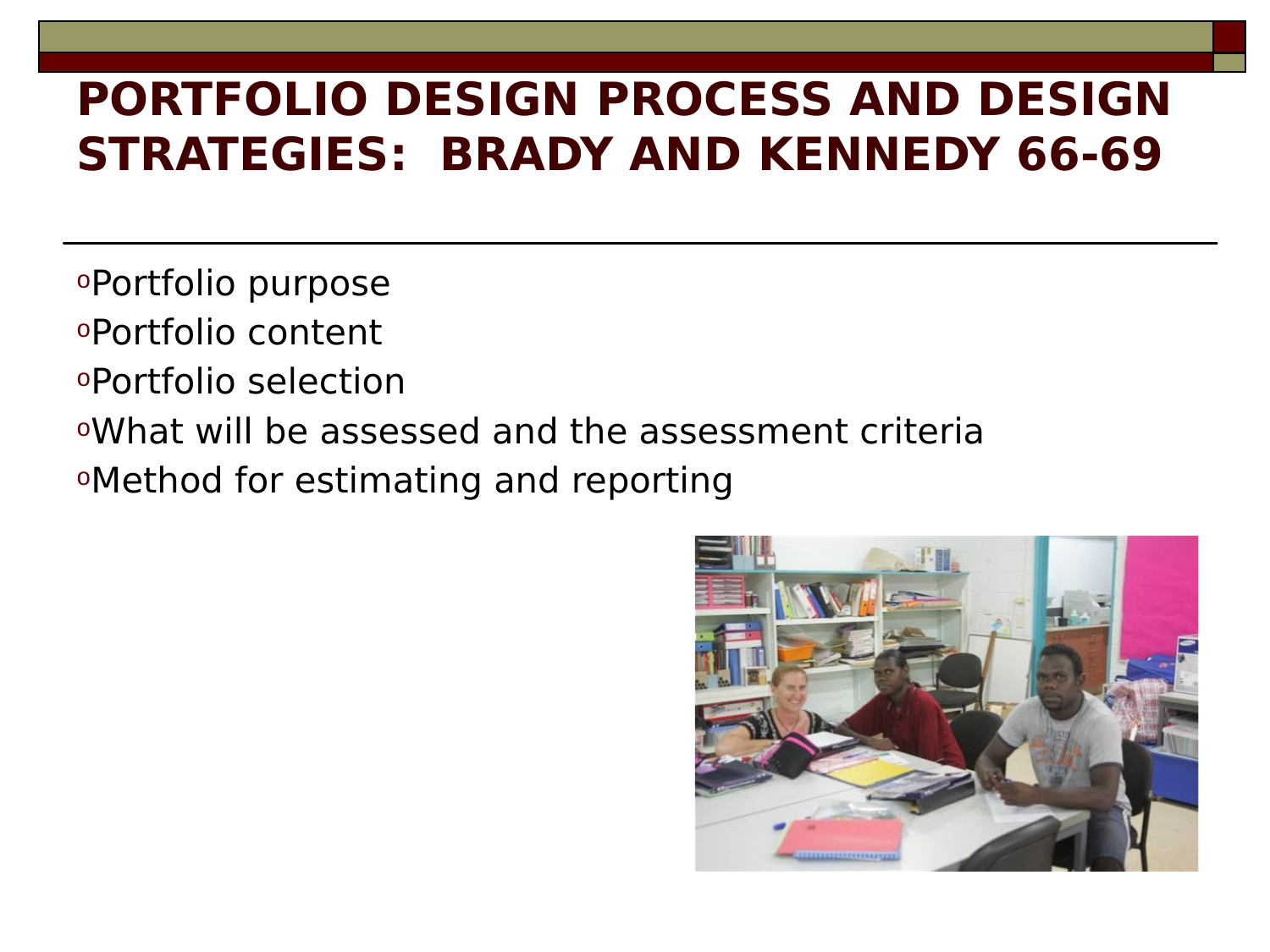

# Portfolio design process and design strategies:  Brady and Kennedy 66-69
Portfolio purpose
Portfolio content
Portfolio selection
What will be assessed and the assessment criteria
Method for estimating and reporting